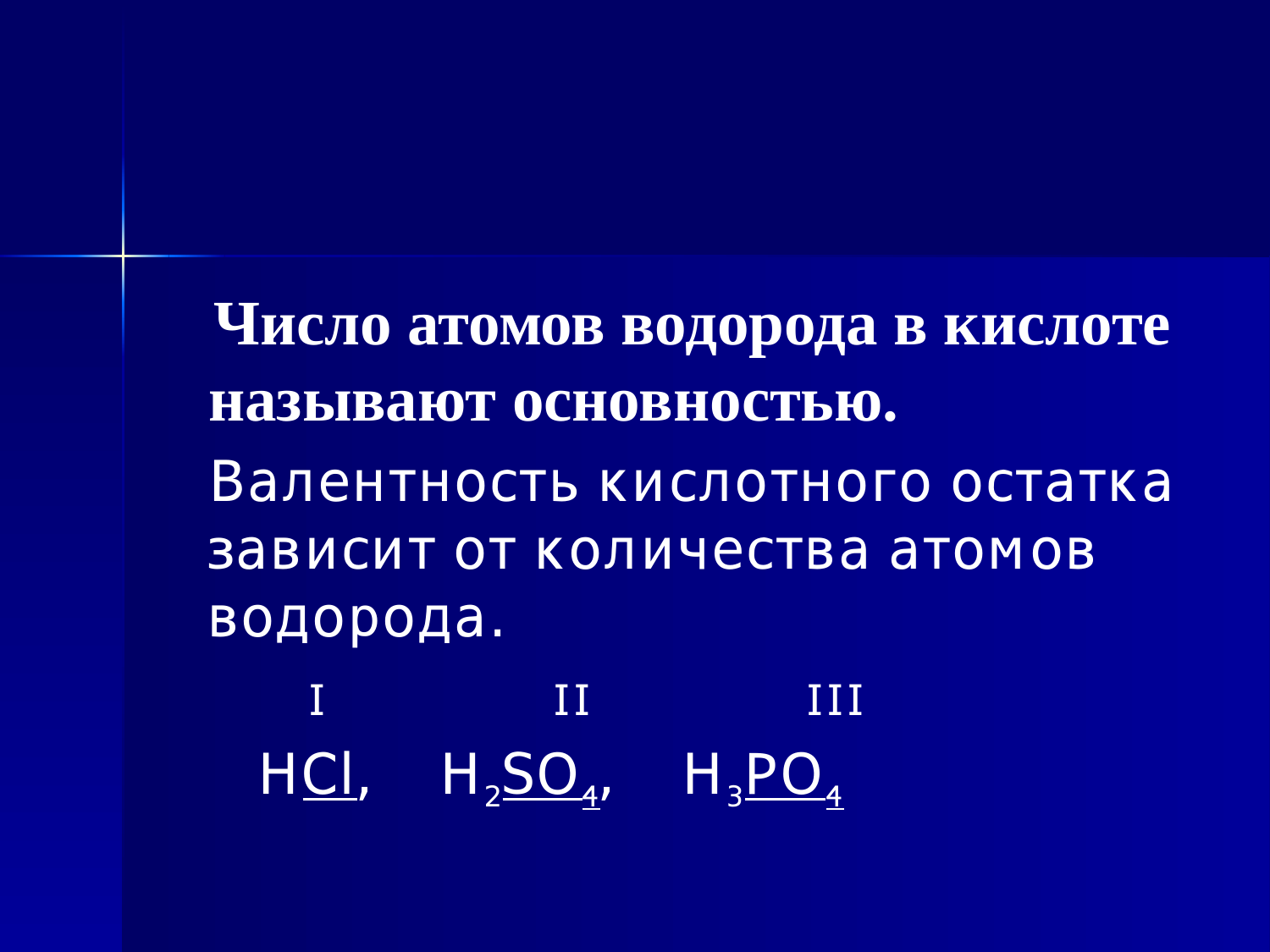

#
   Число атомов водорода в кислоте называют основностью.
   Валентность кислотного остатка зависит от количества атомов водорода.
         I                  II                 III
      HCl,    H2SO4,    H3PO4